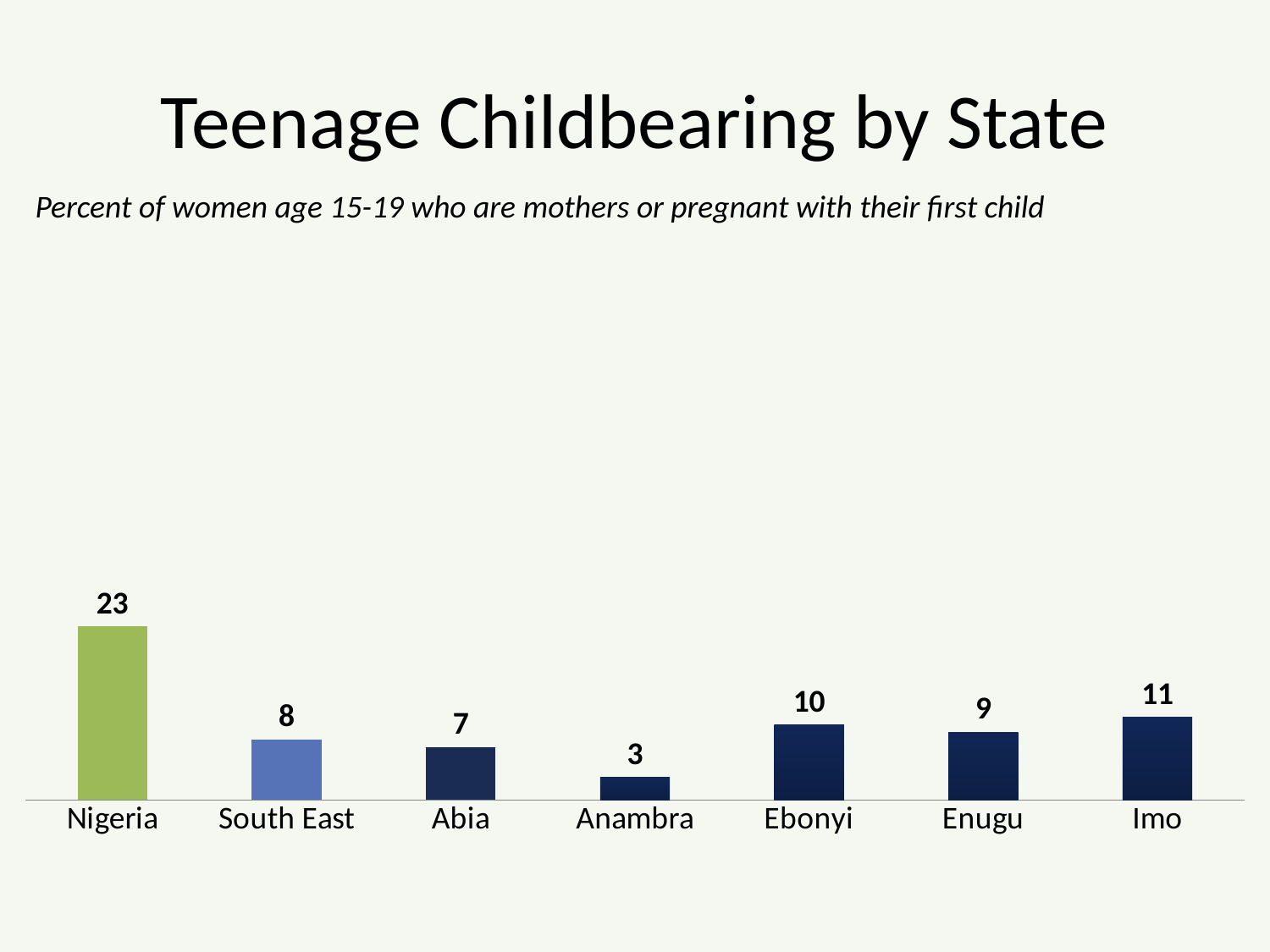

# Teenage Childbearing by State
Percent of women age 15-19 who are mothers or pregnant with their first child

### Chart

| Category | Series 1 |
|---|---|
| Nigeria | 23.0 |
| South East | 8.0 |
| Abia | 7.0 |
| Anambra | 3.0 |
| Ebonyi | 10.0 |
| Enugu | 9.0 |
| Imo | 11.0 |